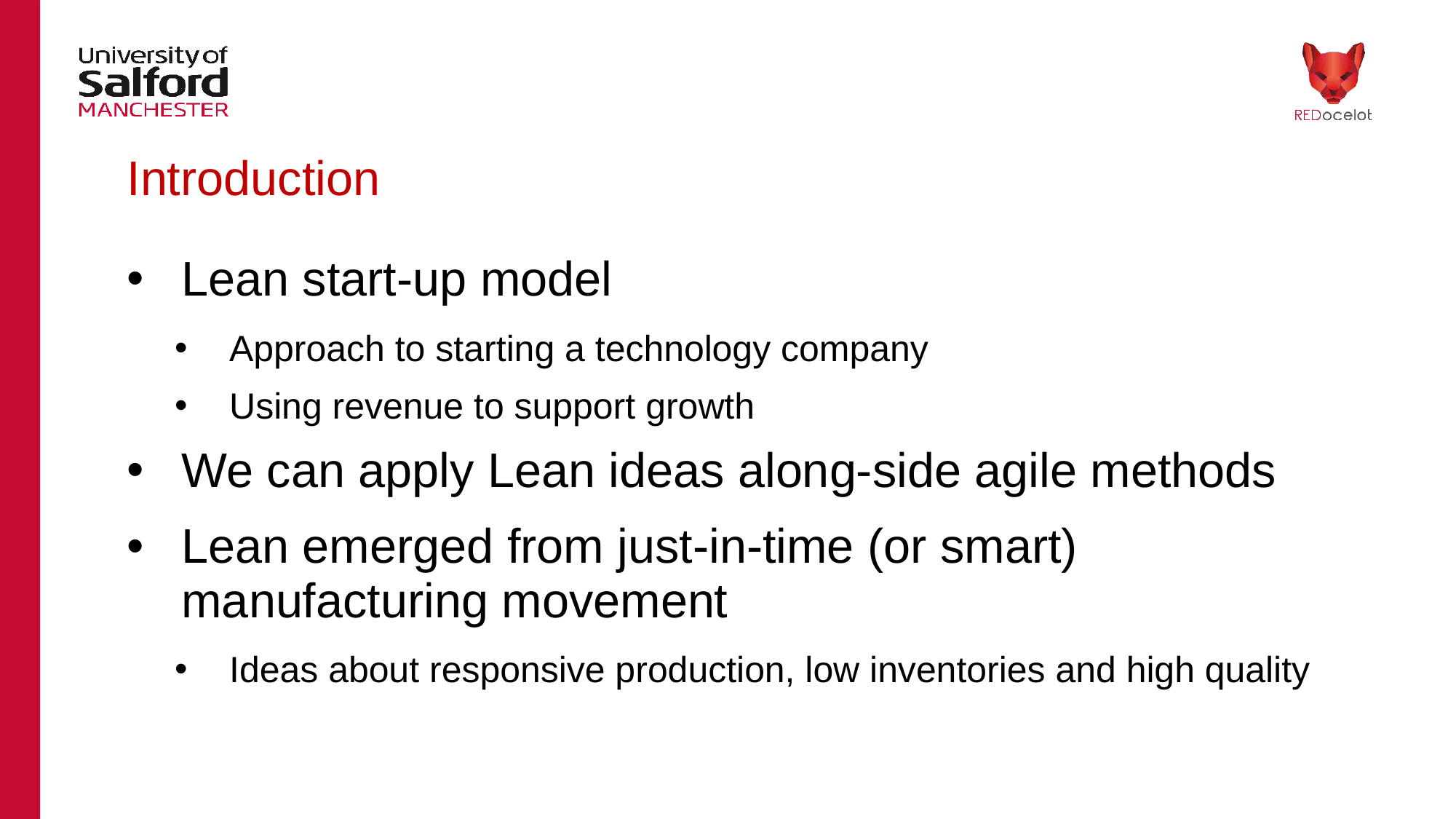

# Introduction
Lean start-up model
Approach to starting a technology company
Using revenue to support growth
We can apply Lean ideas along-side agile methods
Lean emerged from just-in-time (or smart) manufacturing movement
Ideas about responsive production, low inventories and high quality